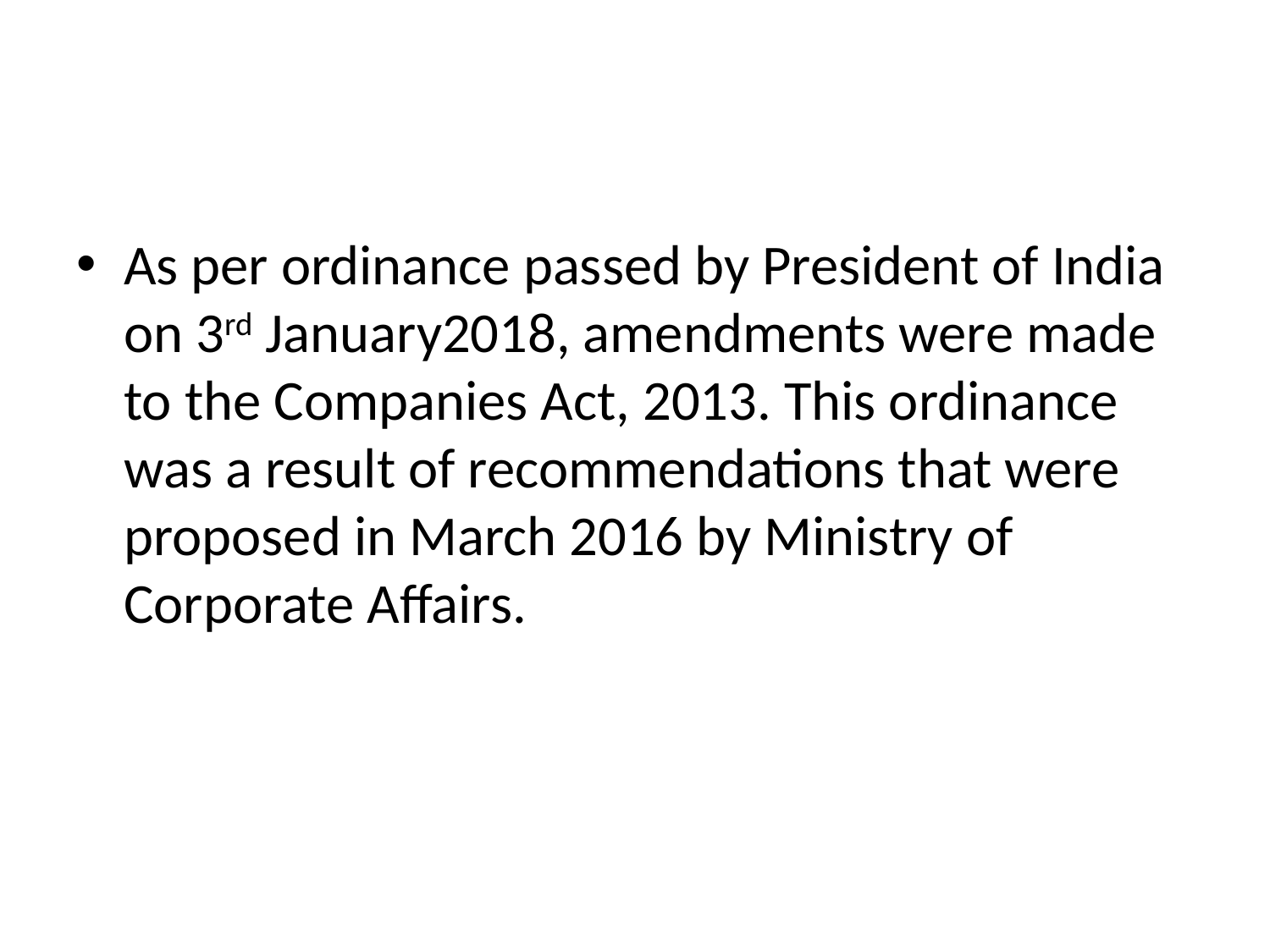

#
As per ordinance passed by President of India on 3rd January2018, amendments were made to the Companies Act, 2013. This ordinance was a result of recommendations that were proposed in March 2016 by Ministry of Corporate Affairs.